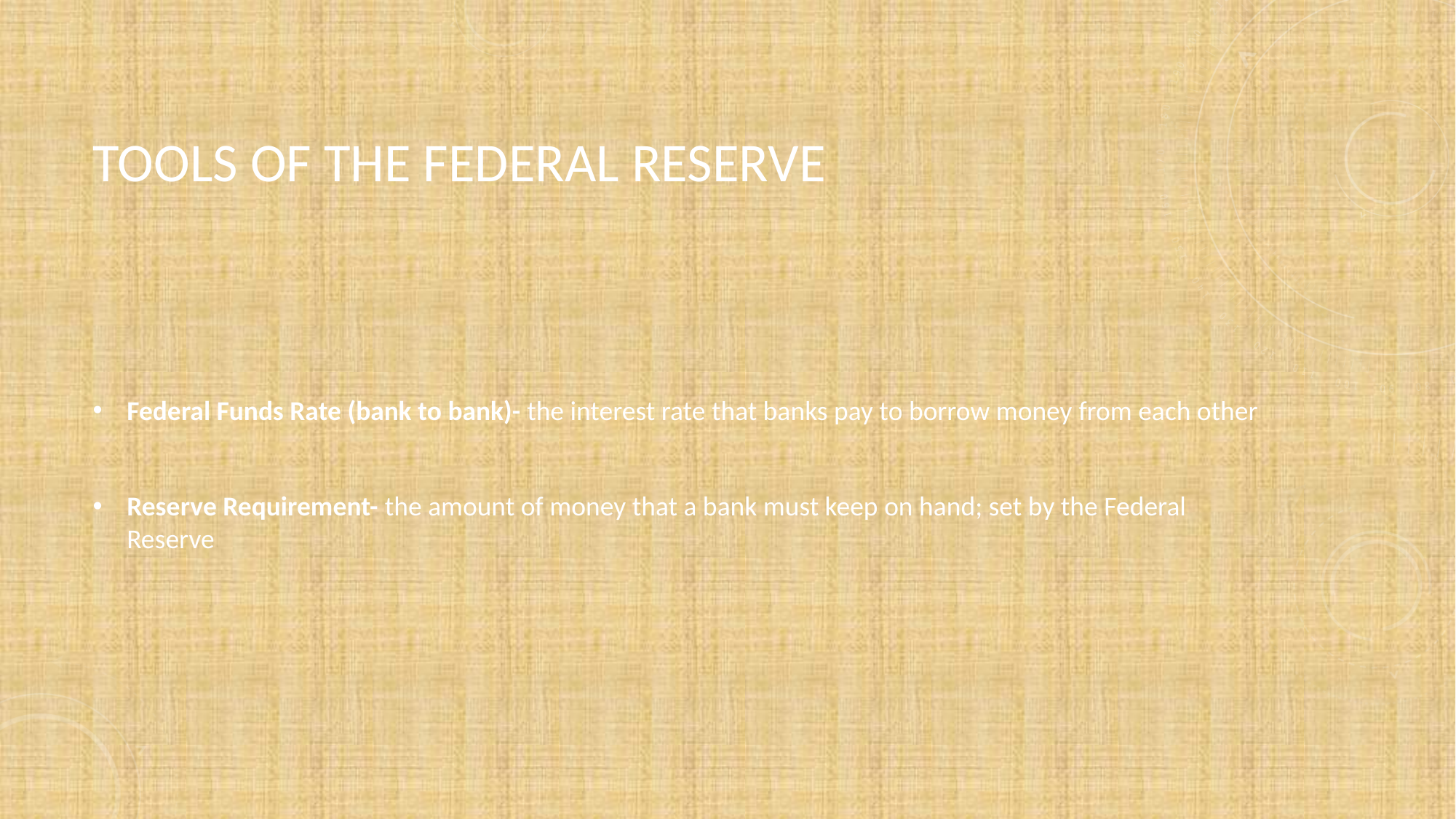

# Tools of the Federal Reserve
Federal Funds Rate (bank to bank)- the interest rate that banks pay to borrow money from each other

Reserve Requirement- the amount of money that a bank must keep on hand; set by the Federal Reserve